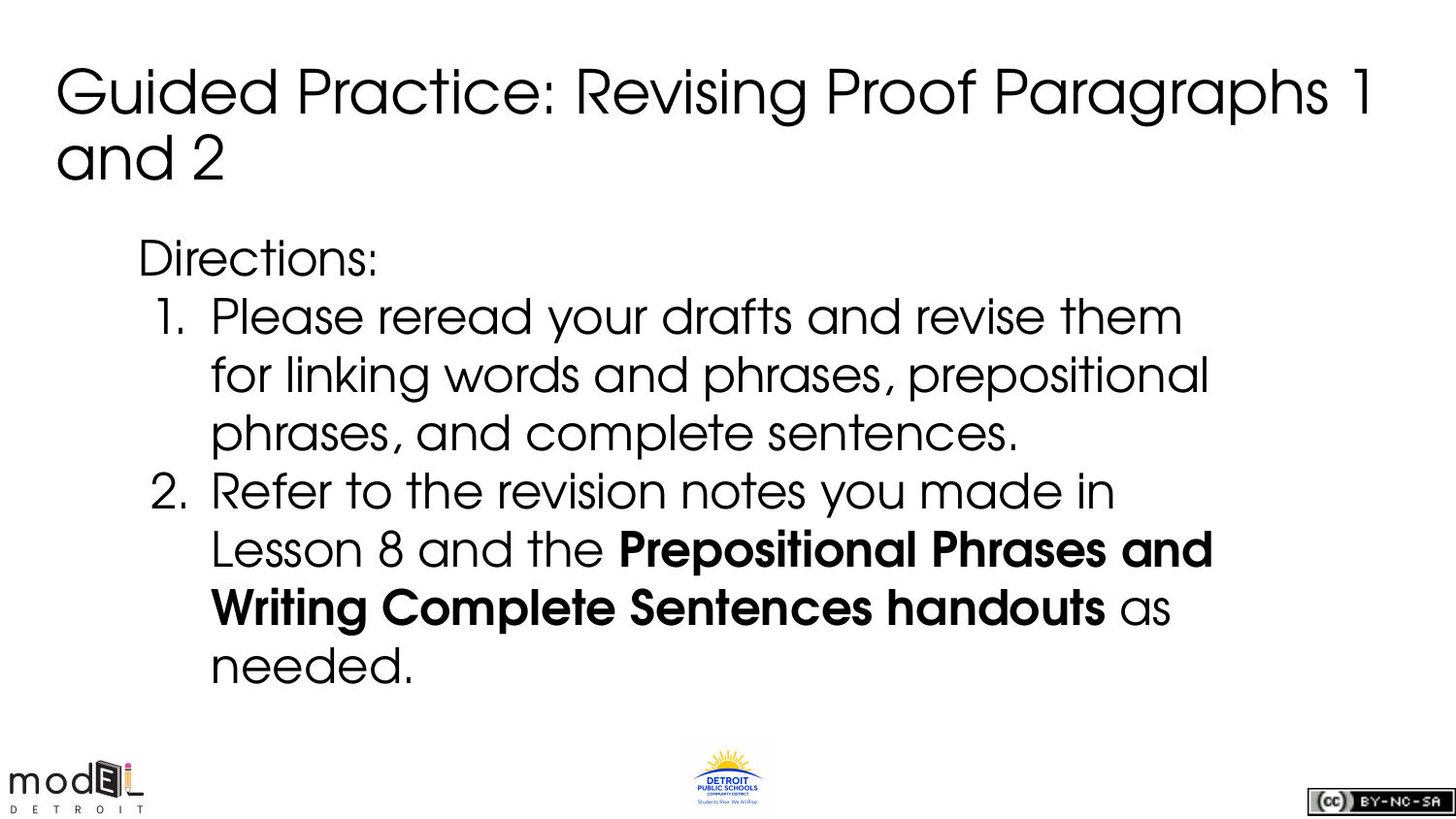

# Guided Practice: Revising Proof Paragraphs 1 and 2
Directions:
Please reread your drafts and revise them for linking words and phrases, prepositional phrases, and complete sentences.
Refer to the revision notes you made in Lesson 8 and the Prepositional Phrases and Writing Complete Sentences handouts as needed.